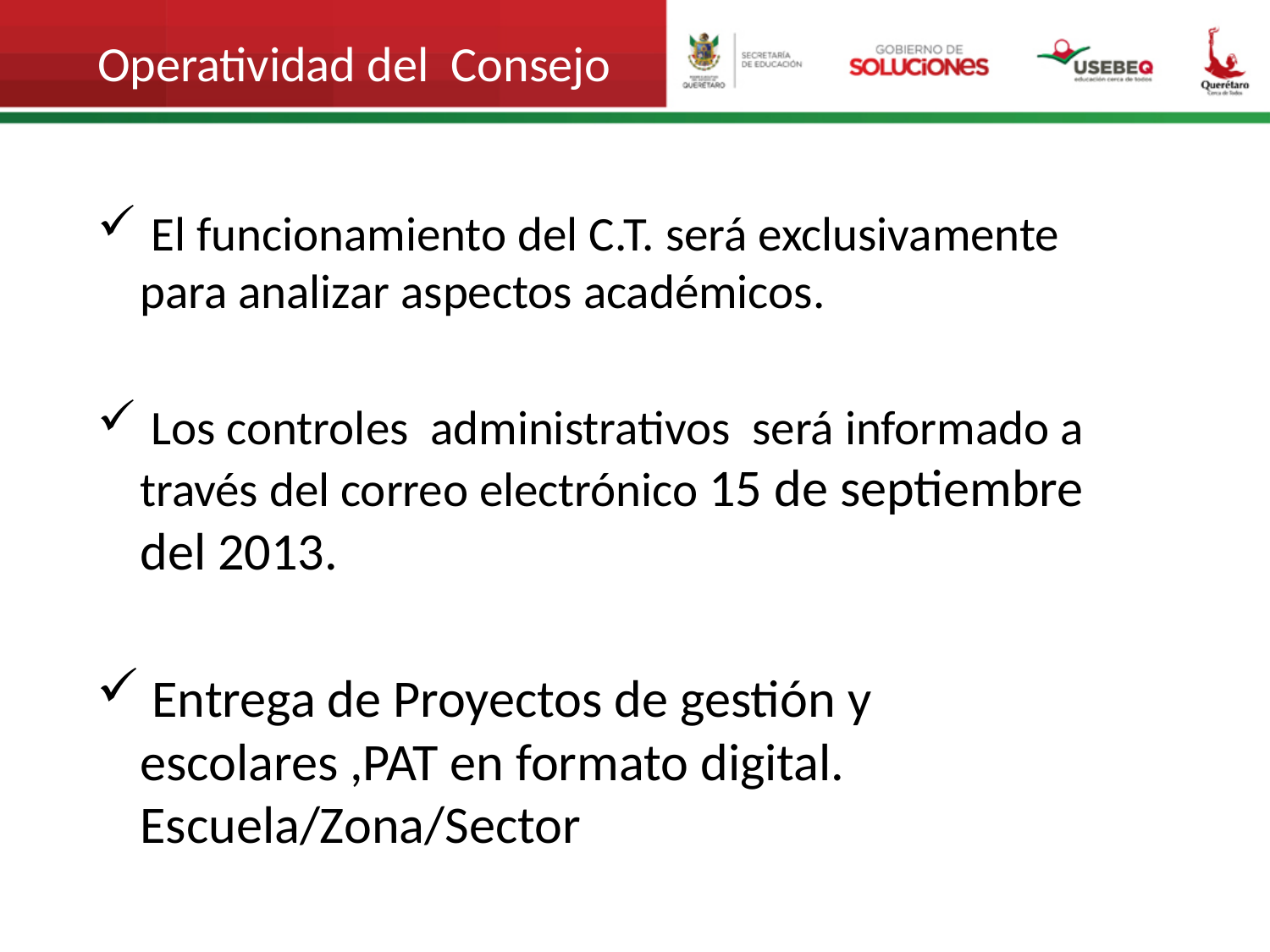

Operatividad del  Consejo

 El funcionamiento del C.T. será exclusivamente para analizar aspectos académicos.

 Los controles  administrativos  será informado a través del correo electrónico 15 de septiembre del 2013.

 Entrega de Proyectos de gestión y escolares ,PAT en formato digital. Escuela/Zona/Sector